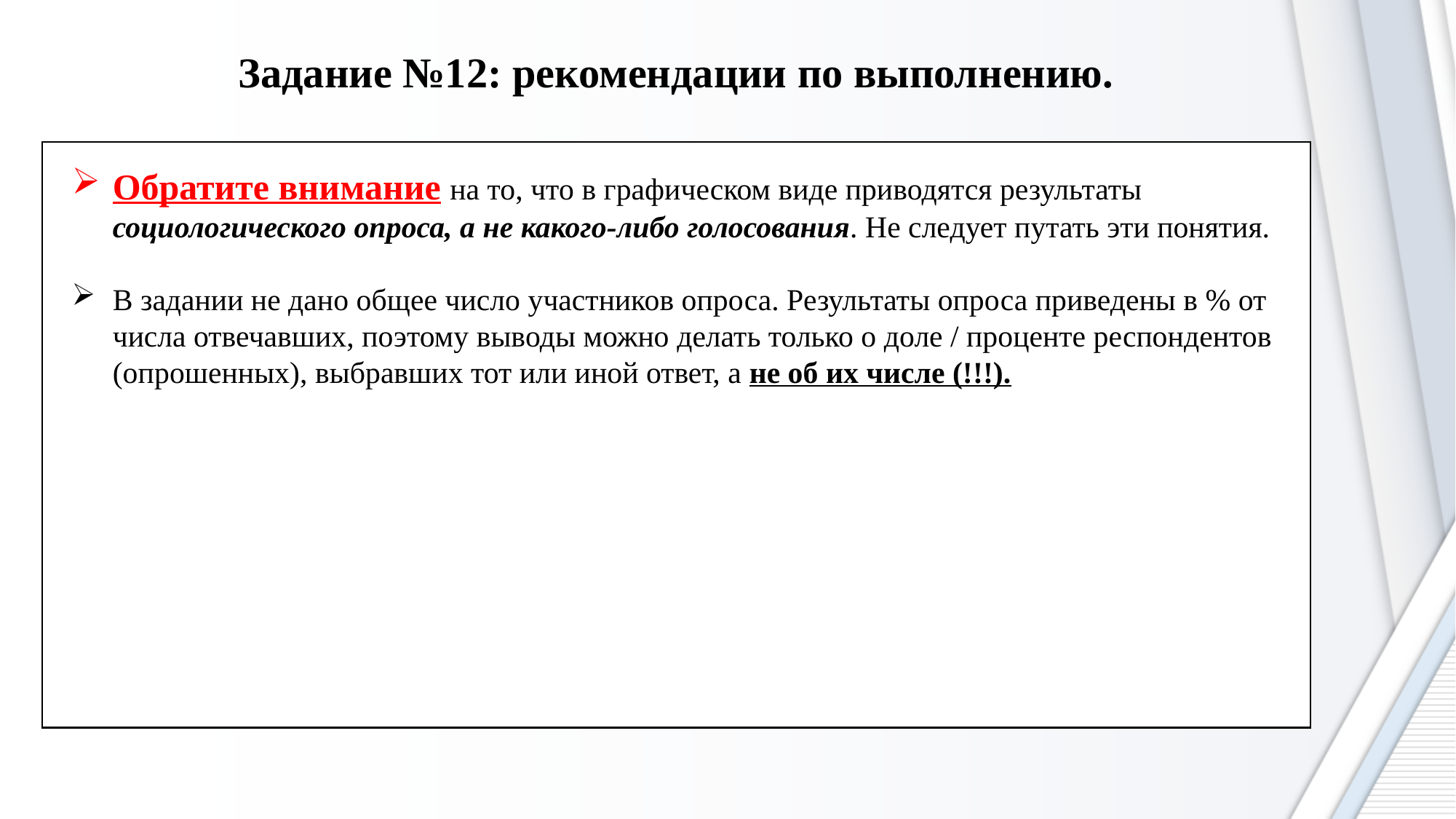

Задание №12: рекомендации по выполнению.

Обратите внимание на то, что в графическом виде приводятся результаты социологического опроса, а не какого-либо голосования. Не следует путать эти понятия.

В задании не дано общее число участников опроса. Результаты опроса приведены в % от числа отвечавших, поэтому выводы можно делать только о доле / проценте респондентов (опрошенных), выбравших тот или иной ответ, а не об их числе (!!!).